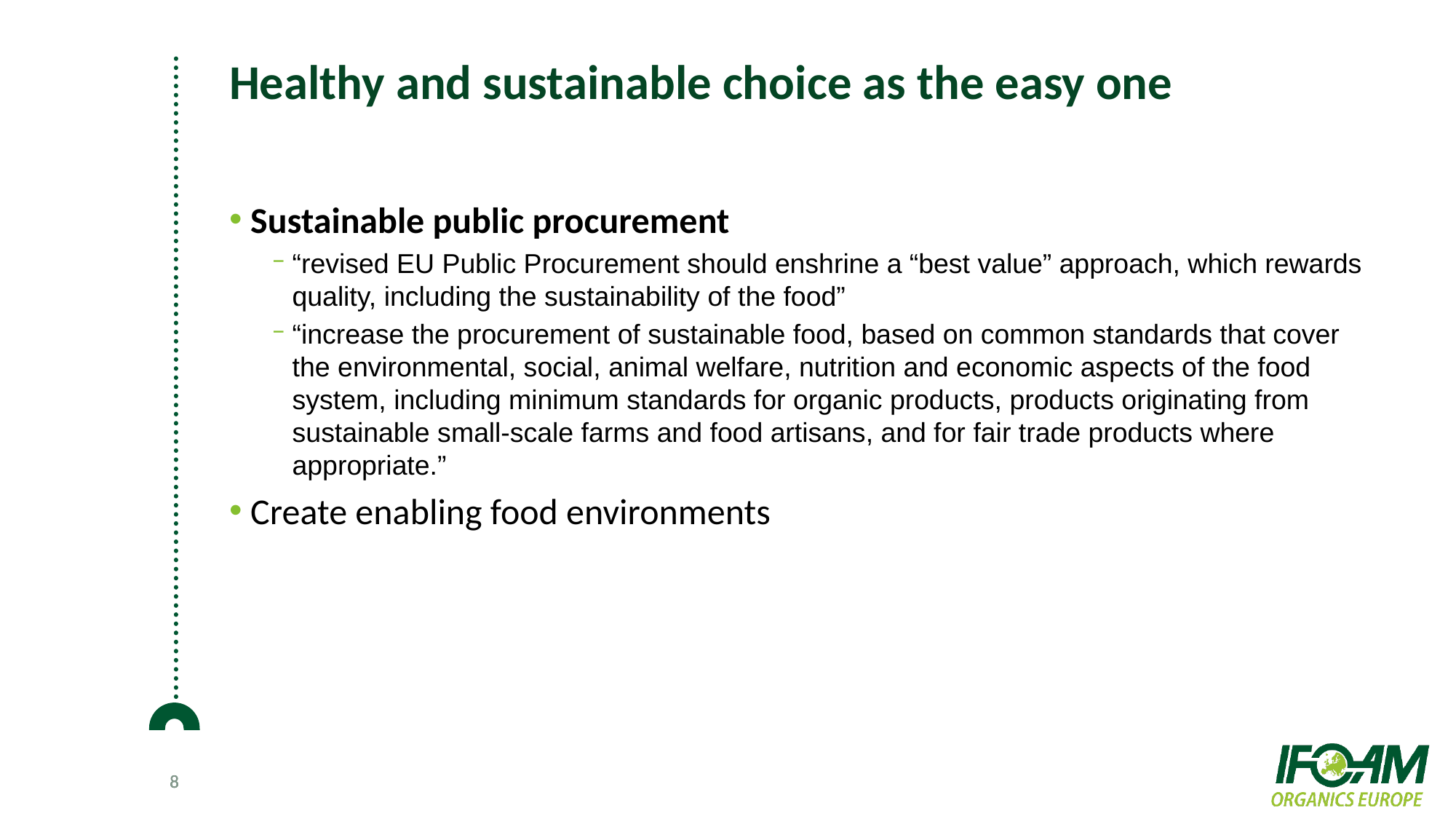

# Healthy and sustainable choice as the easy one
Sustainable public procurement
“revised EU Public Procurement should enshrine a “best value” approach, which rewards quality, including the sustainability of the food”
“increase the procurement of sustainable food, based on common standards that cover the environmental, social, animal welfare, nutrition and economic aspects of the food system, including minimum standards for organic products, products originating from sustainable small-scale farms and food artisans, and for fair trade products where appropriate.”
Create enabling food environments
8